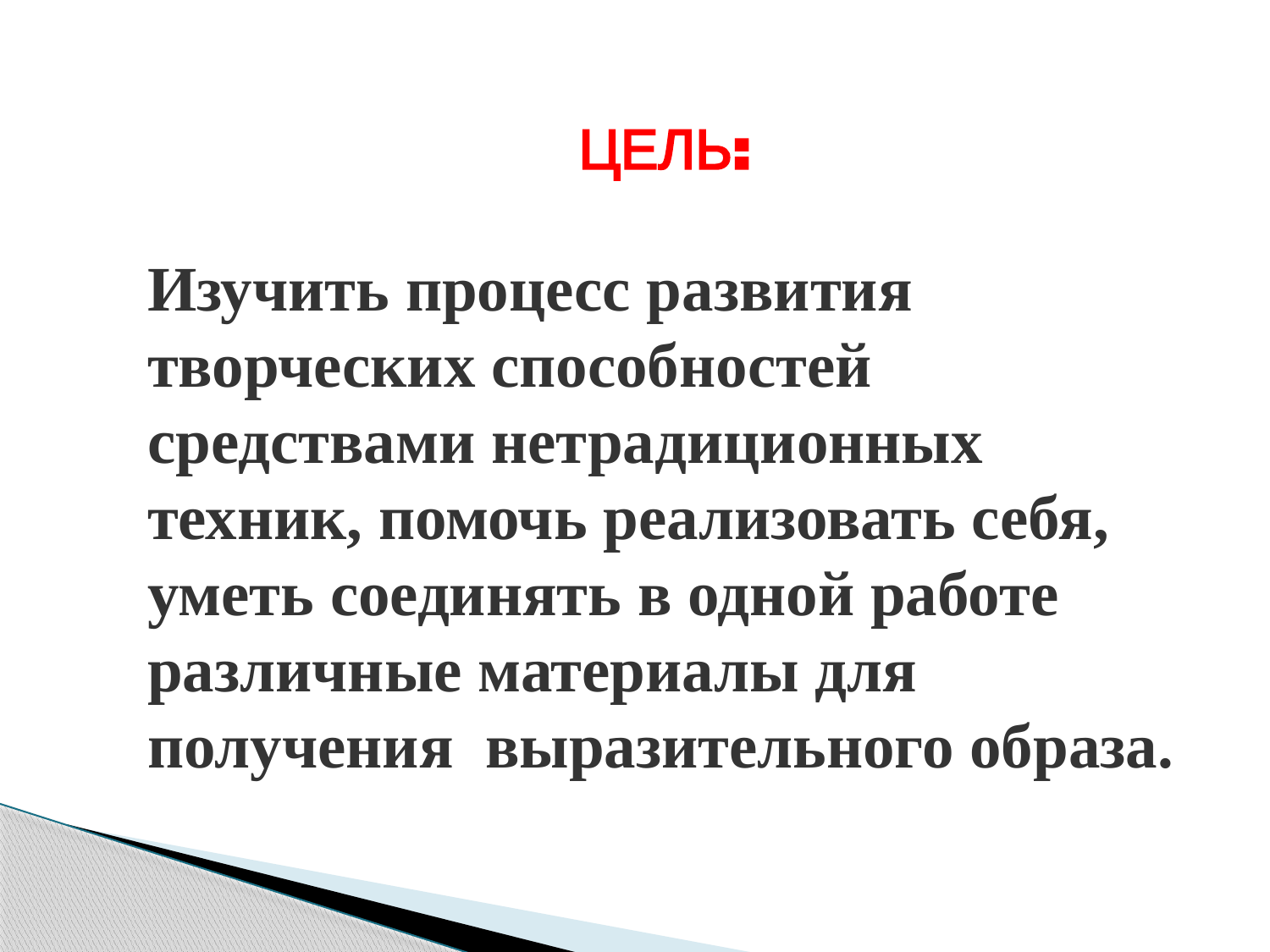

ЦЕЛЬ:

Изучить процесс развития творческих способностей средствами нетрадиционных техник, помочь реализовать себя, уметь соединять в одной работе различные материалы для получения  выразительного образа.